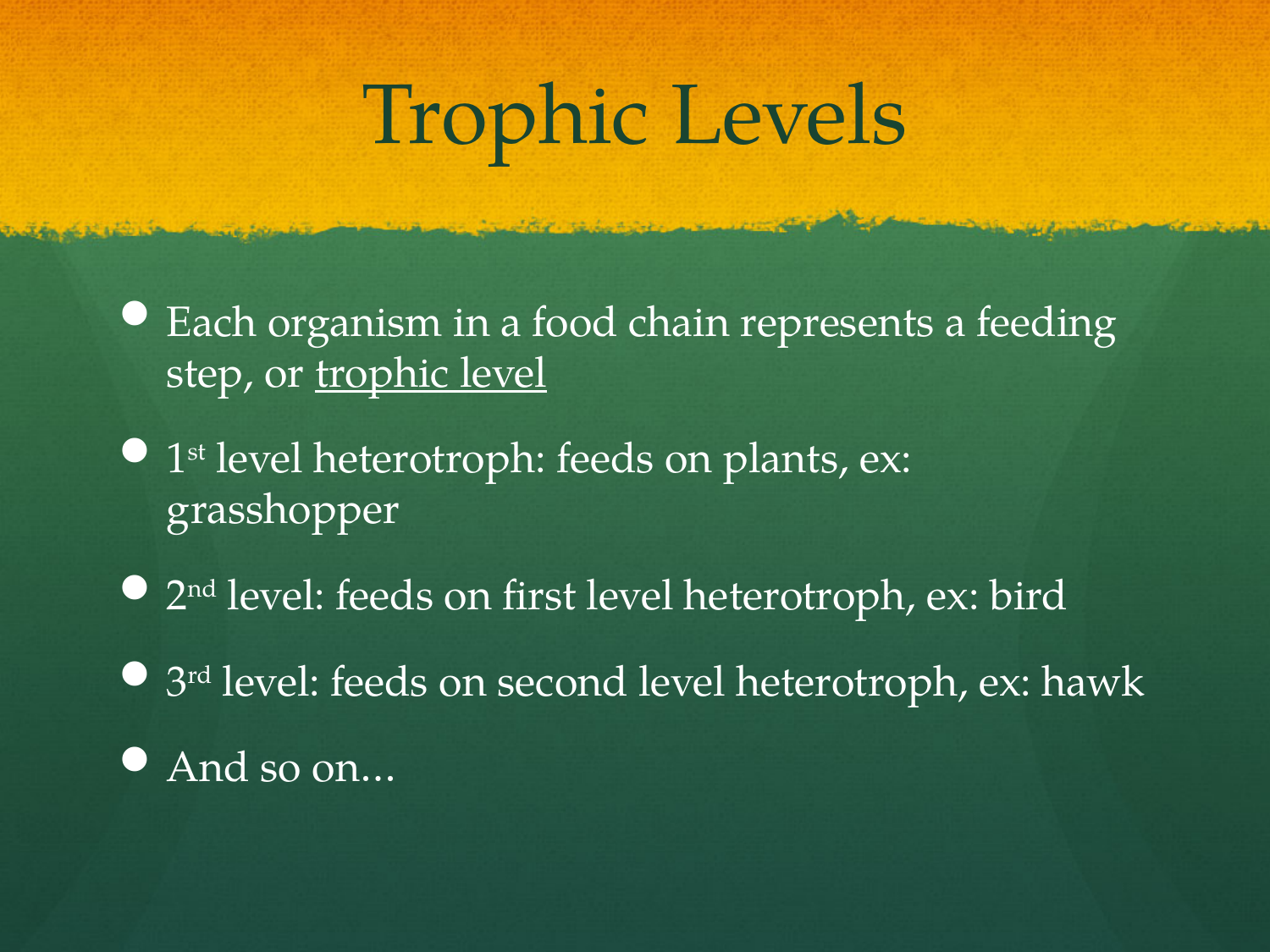

# Trophic Levels
Each organism in a food chain represents a feeding step, or trophic level
1st level heterotroph: feeds on plants, ex: grasshopper
2nd level: feeds on first level heterotroph, ex: bird
3rd level: feeds on second level heterotroph, ex: hawk
And so on…